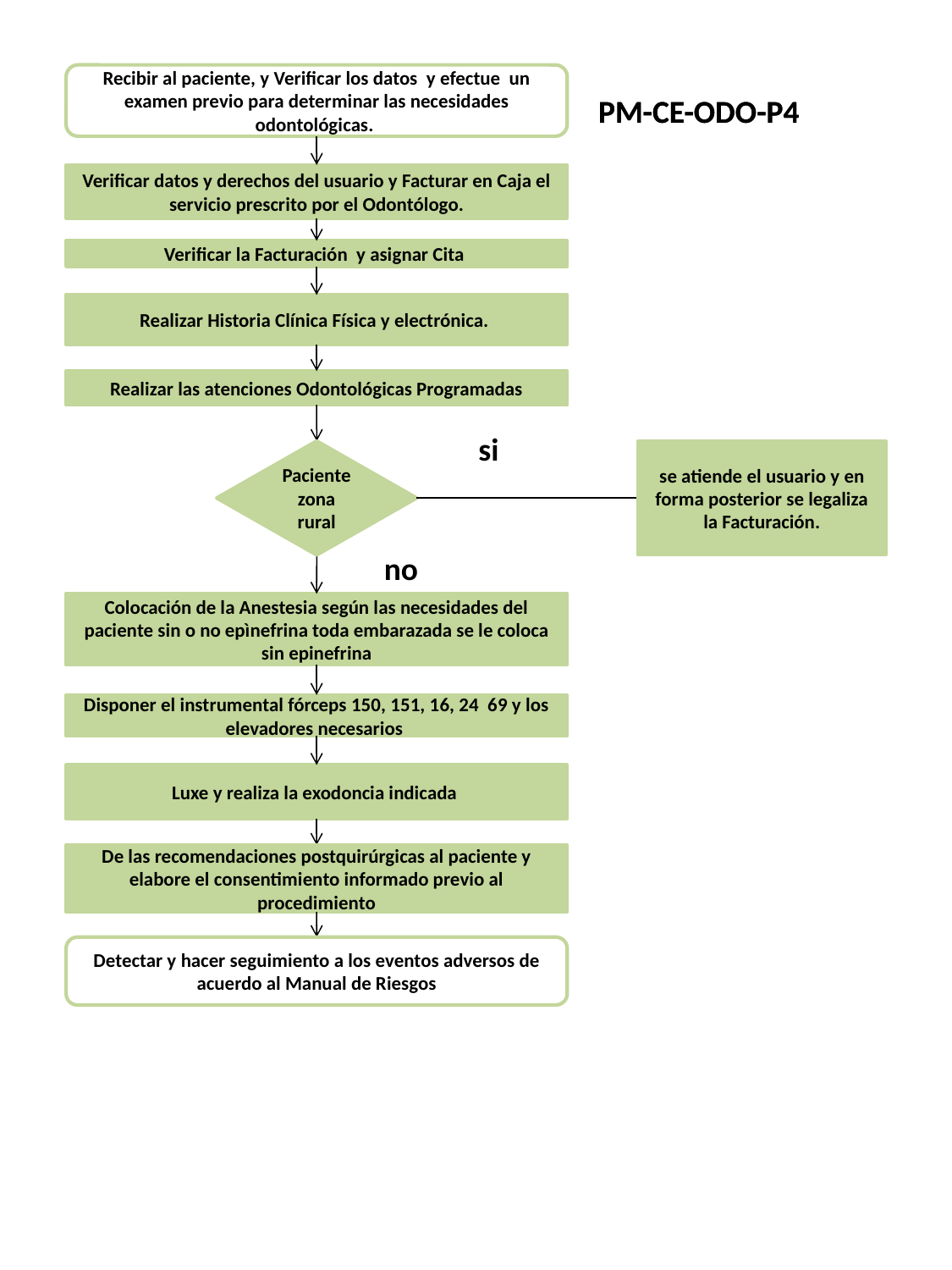

Recibir al paciente, y Verificar los datos  y efectue  un examen previo para determinar las necesidades odontológicas.
PM-CE-ODO-P4
PM-CE-ODO-P4
Verificar datos y derechos del usuario y Facturar en Caja el servicio prescrito por el Odontólogo.
Verificar la Facturación  y asignar Cita
Realizar Historia Clínica Física y electrónica.
Realizar las atenciones Odontológicas Programadas
si
Paciente zona rural
se atiende el usuario y en forma posterior se legaliza la Facturación.
no
Colocación de la Anestesia según las necesidades del paciente sin o no epìnefrina toda embarazada se le coloca sin epinefrina
Disponer el instrumental fórceps 150, 151, 16, 24  69 y los elevadores necesarios
Luxe y realiza la exodoncia indicada
De las recomendaciones postquirúrgicas al paciente y elabore el consentimiento informado previo al procedimiento
Detectar y hacer seguimiento a los eventos adversos de acuerdo al Manual de Riesgos